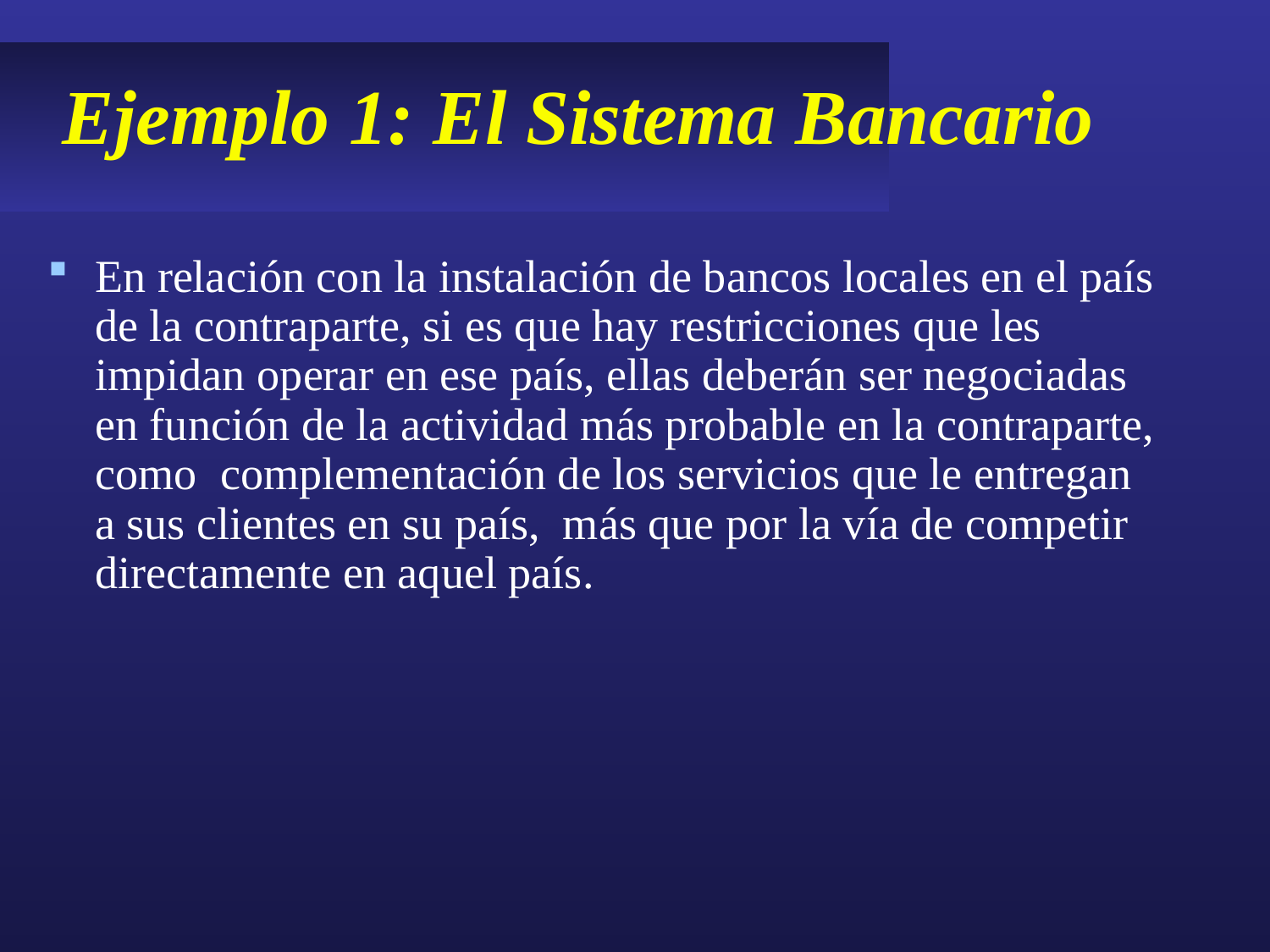

# Ejemplo 1: El Sistema Bancario

En relación con la instalación de bancos locales en el país de la contraparte, si es que hay restricciones que les impidan operar en ese país, ellas deberán ser negociadas en función de la actividad más probable en la contraparte, como  complementación de los servicios que le entregan a sus clientes en su país,  más que por la vía de competir directamente en aquel país.